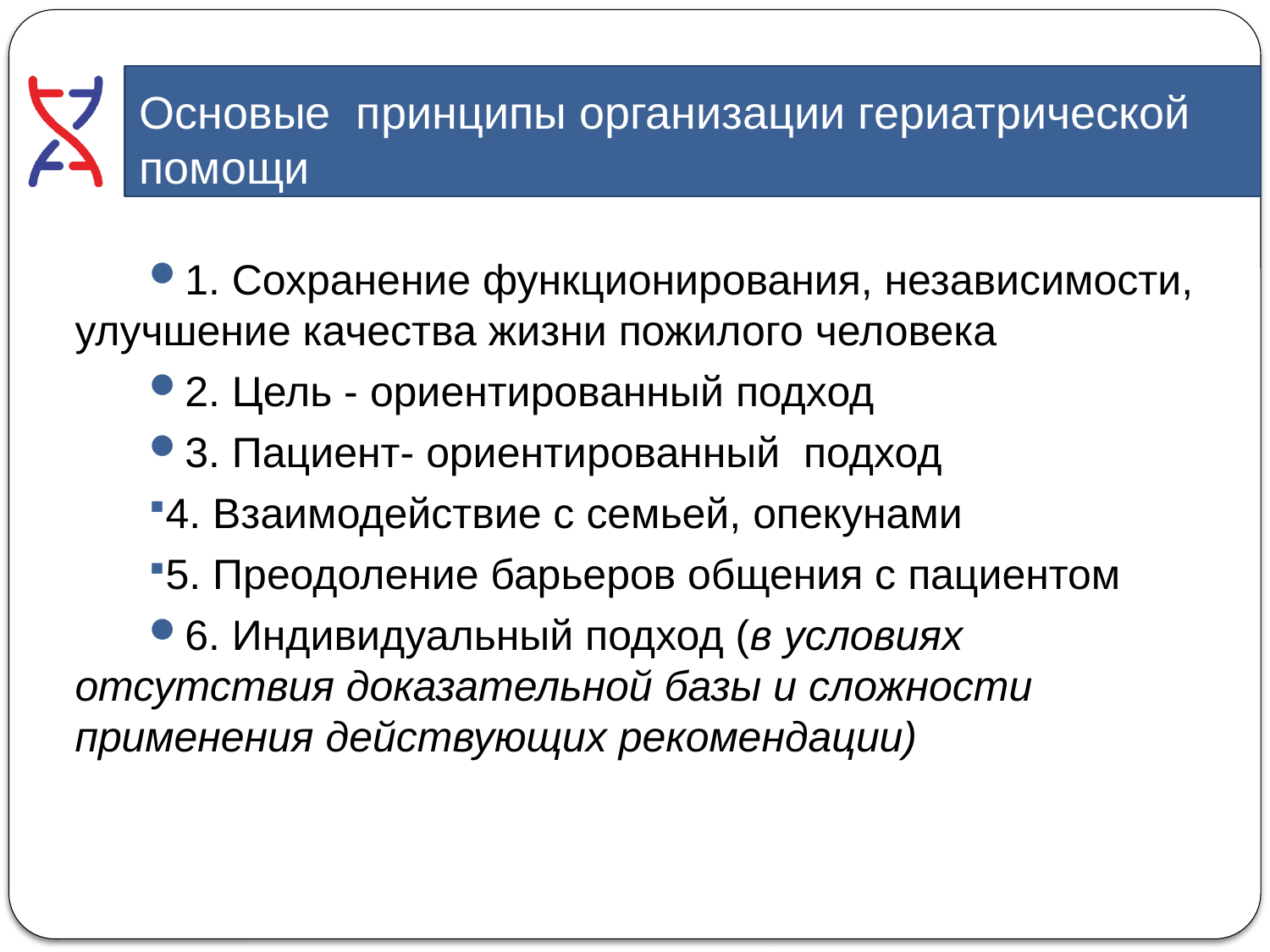

# Основые  принципы организации гериатрической помощи
1. Сохранение функционирования, независимости, улучшение качества жизни пожилого человека
2. Цель - ориентированный подход
3. Пациент- ориентированный  подход
4. Взаимодействие с семьей, опекунами
5. Преодоление барьеров общения с пациентом
6. Индивидуальный подход (в условиях отсутствия доказательной базы и сложности применения действующих рекомендации)